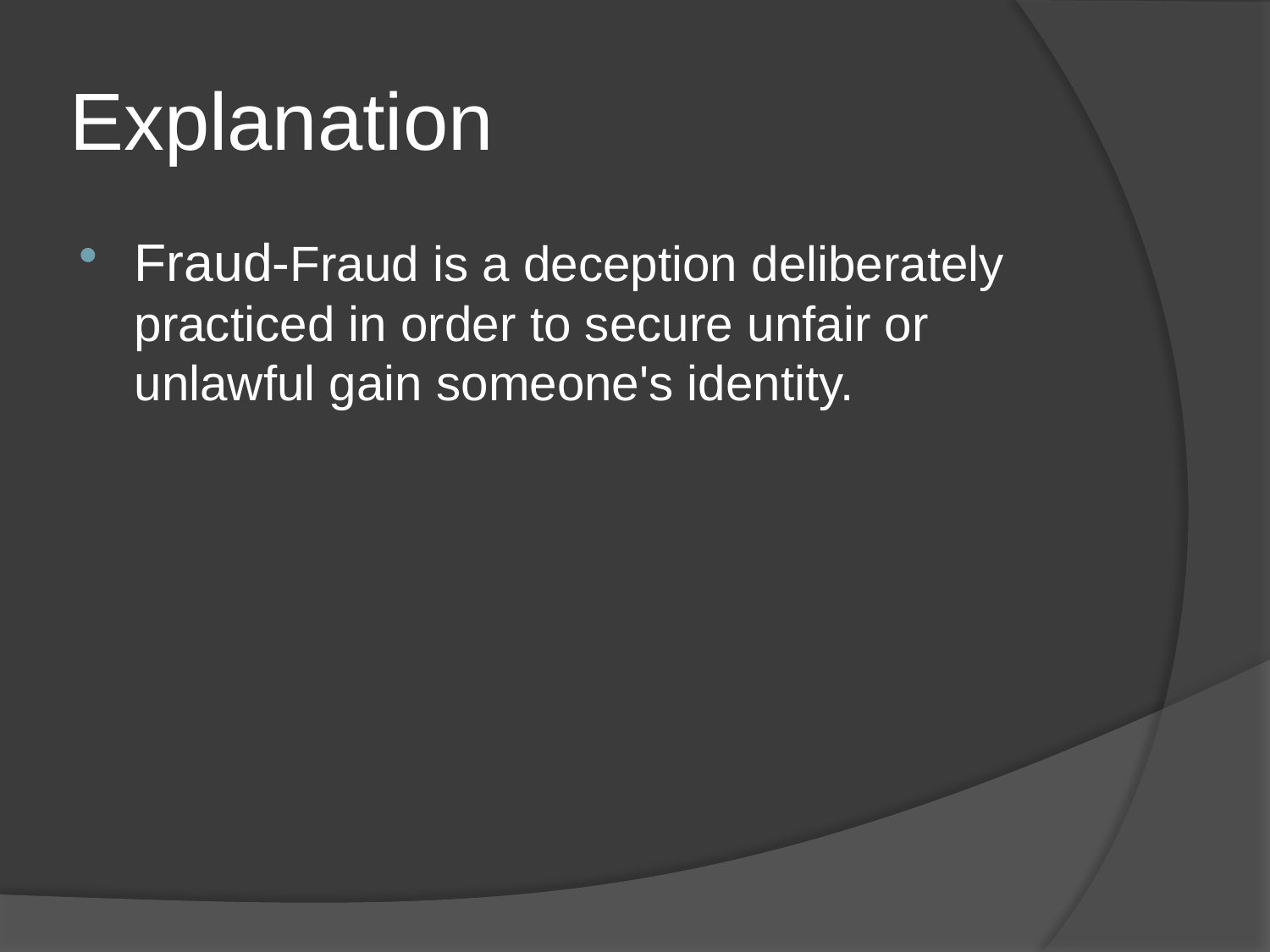

# Explanation
Fraud-Fraud is a deception deliberately practiced in order to secure unfair or unlawful gain someone's identity.